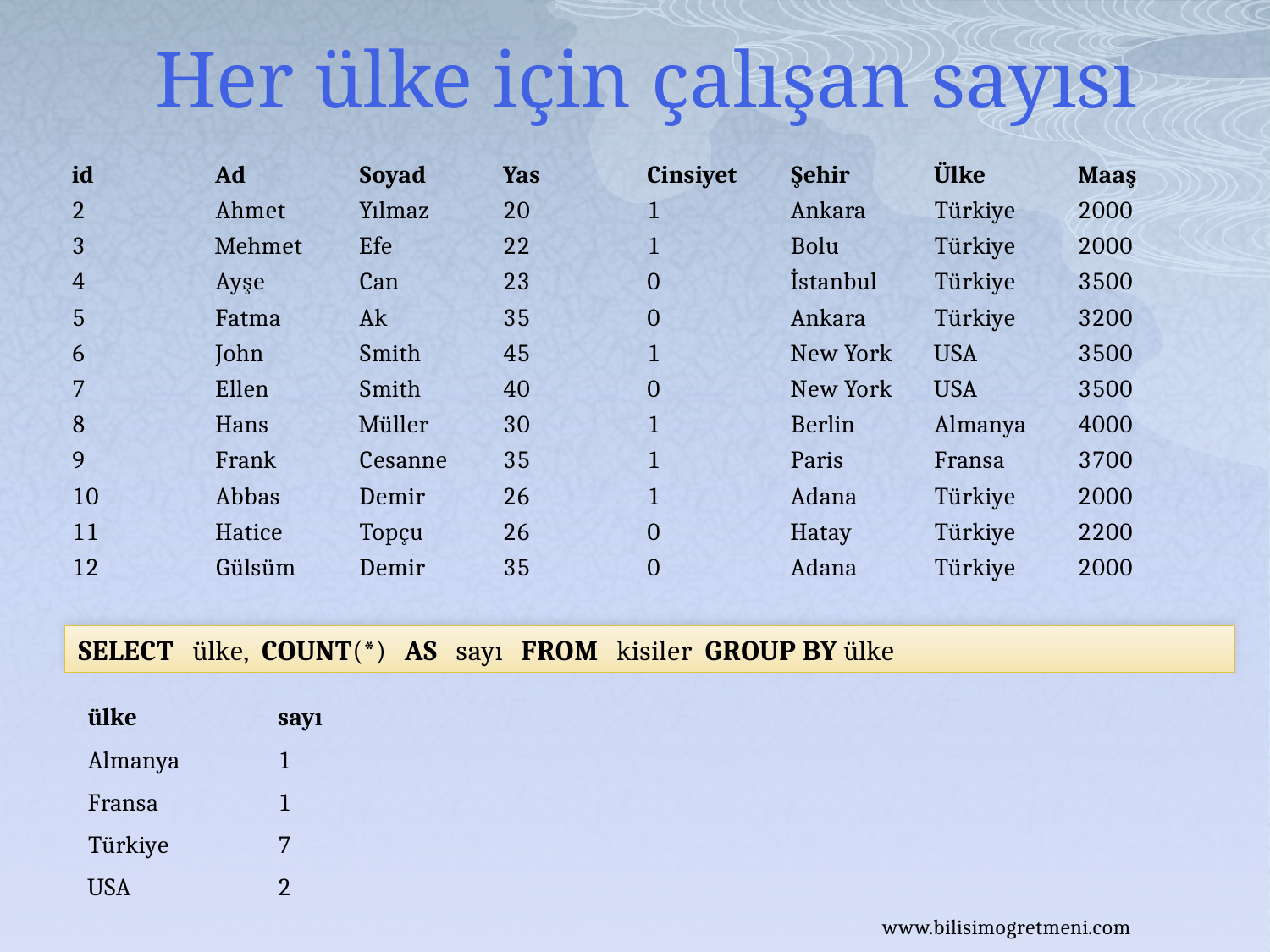

# Her ülke için çalışan sayısı
| id | Ad | Soyad | Yas | Cinsiyet | Şehir | Ülke | Maaş |
| --- | --- | --- | --- | --- | --- | --- | --- |
| 2 | Ahmet | Yılmaz | 20 | 1 | Ankara | Türkiye | 2000 |
| 3 | Mehmet | Efe | 22 | 1 | Bolu | Türkiye | 2000 |
| 4 | Ayşe | Can | 23 | 0 | İstanbul | Türkiye | 3500 |
| 5 | Fatma | Ak | 35 | 0 | Ankara | Türkiye | 3200 |
| 6 | John | Smith | 45 | 1 | New York | USA | 3500 |
| 7 | Ellen | Smith | 40 | 0 | New York | USA | 3500 |
| 8 | Hans | Müller | 30 | 1 | Berlin | Almanya | 4000 |
| 9 | Frank | Cesanne | 35 | 1 | Paris | Fransa | 3700 |
| 10 | Abbas | Demir | 26 | 1 | Adana | Türkiye | 2000 |
| 11 | Hatice | Topçu | 26 | 0 | Hatay | Türkiye | 2200 |
| 12 | Gülsüm | Demir | 35 | 0 | Adana | Türkiye | 2000 |
SELECT   ülke,  COUNT(*)   AS   sayı   FROM   kisiler  GROUP BY ülke
| ülke | sayı |
| --- | --- |
| Almanya | 1 |
| Fransa | 1 |
| Türkiye | 7 |
| USA | 2 |
www.bilisimogretmeni.com